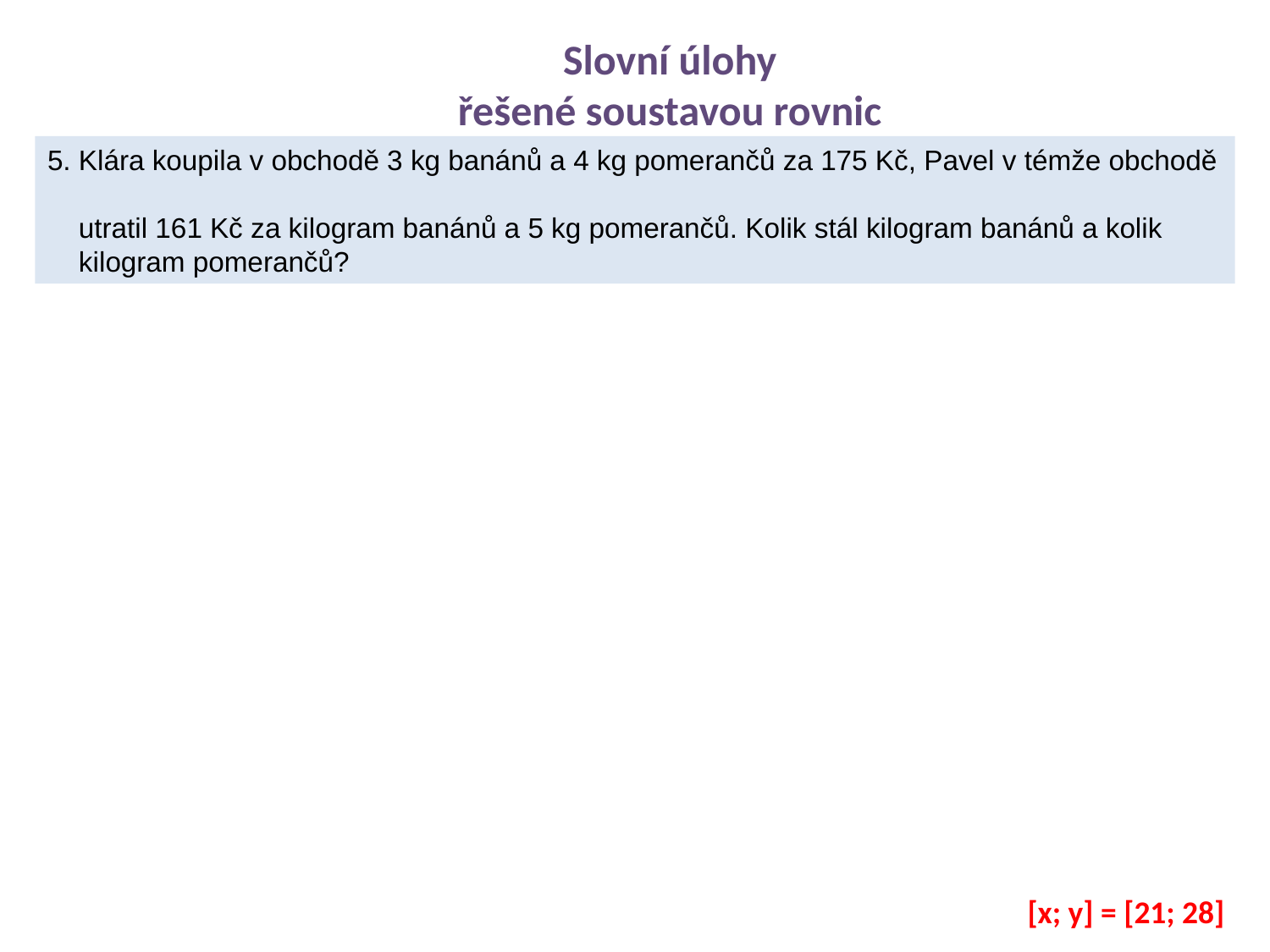

Slovní úlohy
řešené soustavou rovnic

5. Klára koupila v obchodě 3 kg banánů a 4 kg pomerančů za 175 Kč, Pavel v témže obchodě
    utratil 161 Kč za kilogram banánů a 5 kg pomerančů. Kolik stál kilogram banánů a kolik
    kilogram pomerančů?

[x; y] = [21; 28]